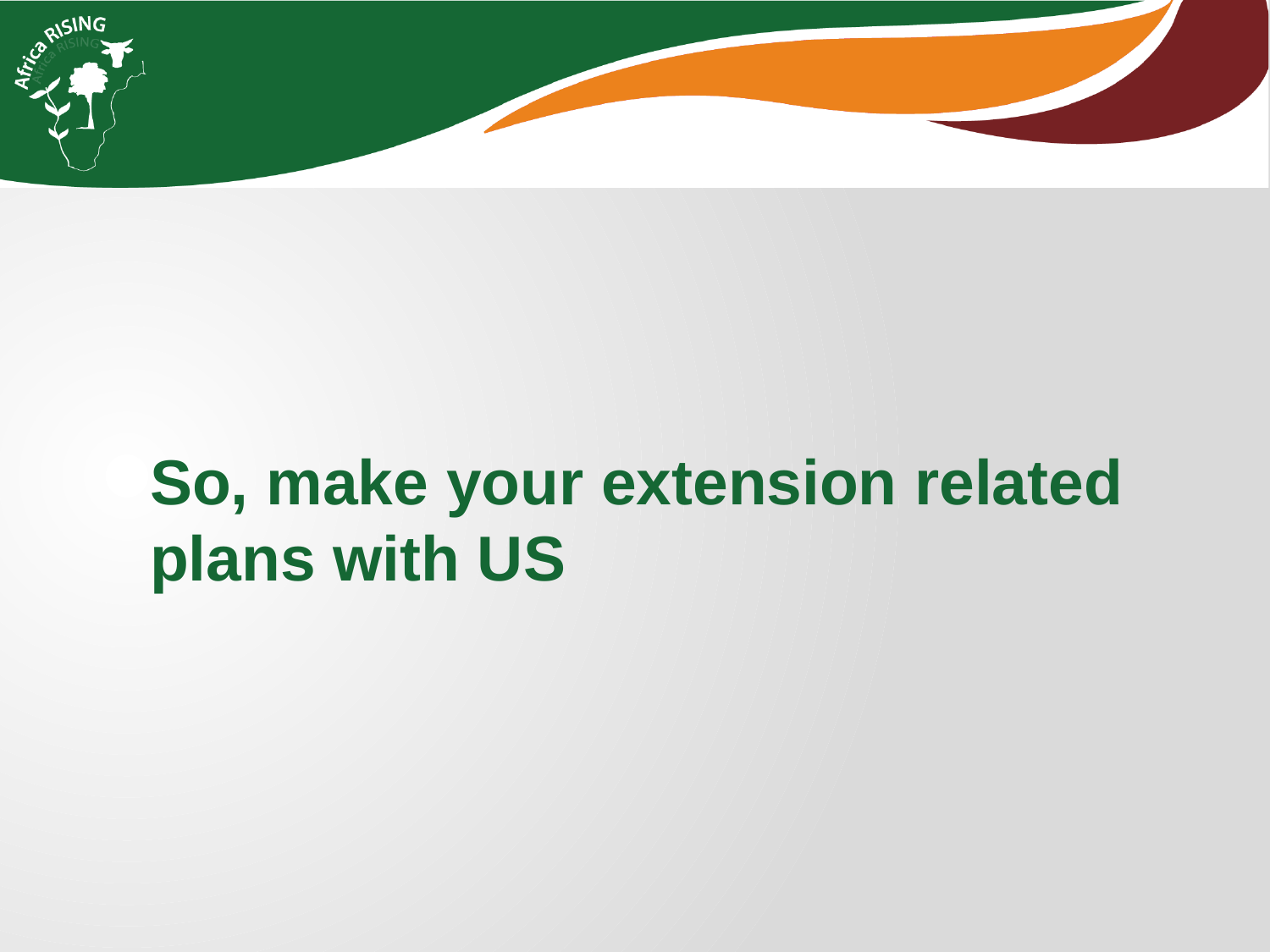

So, make your extension related plans with US